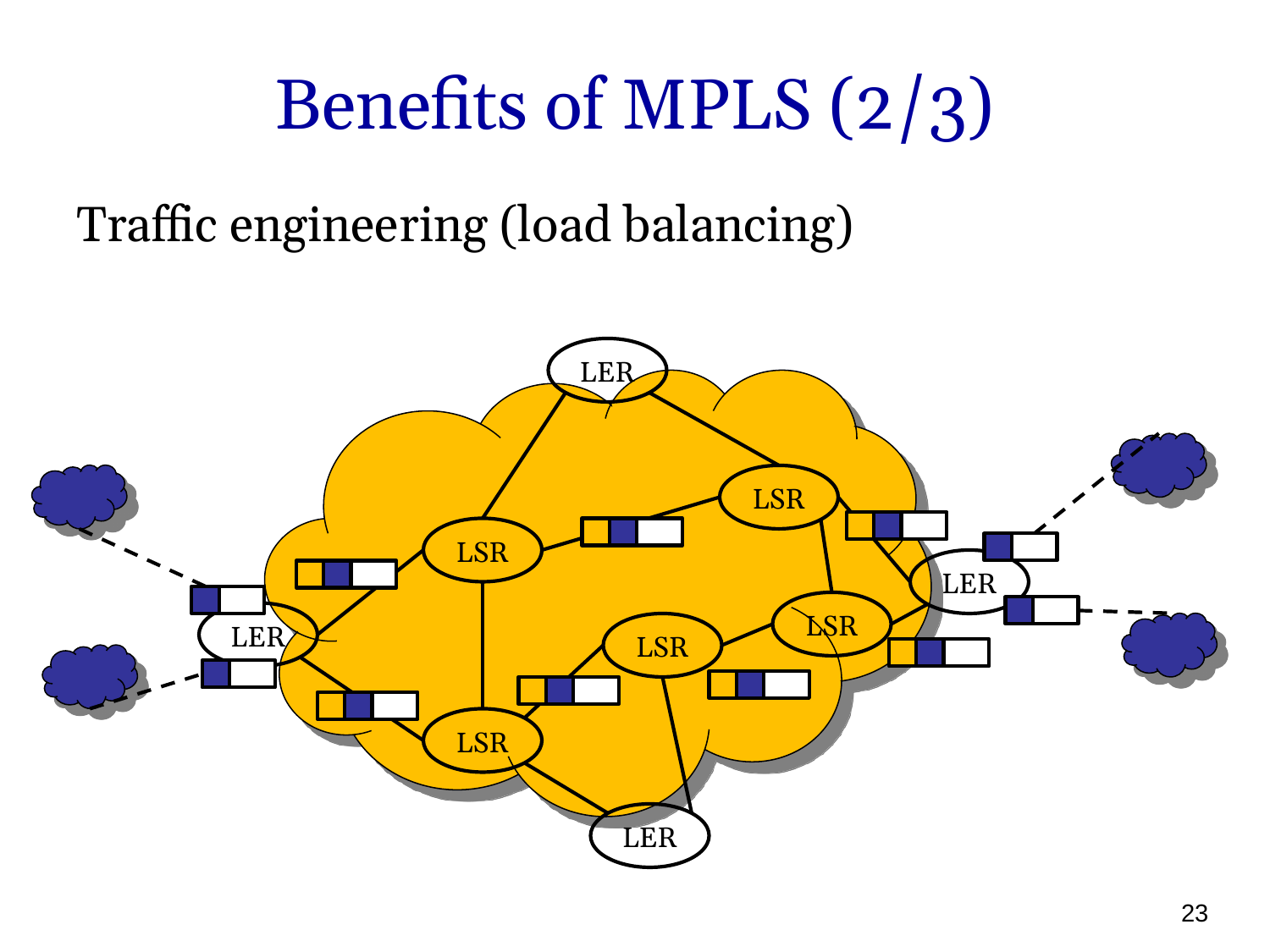

# Benefits of MPLS (2/3)
Traffic engineering (load balancing)
LER

LSR

LSR

LER

LSR

LER

LSR

LSR
LER
23